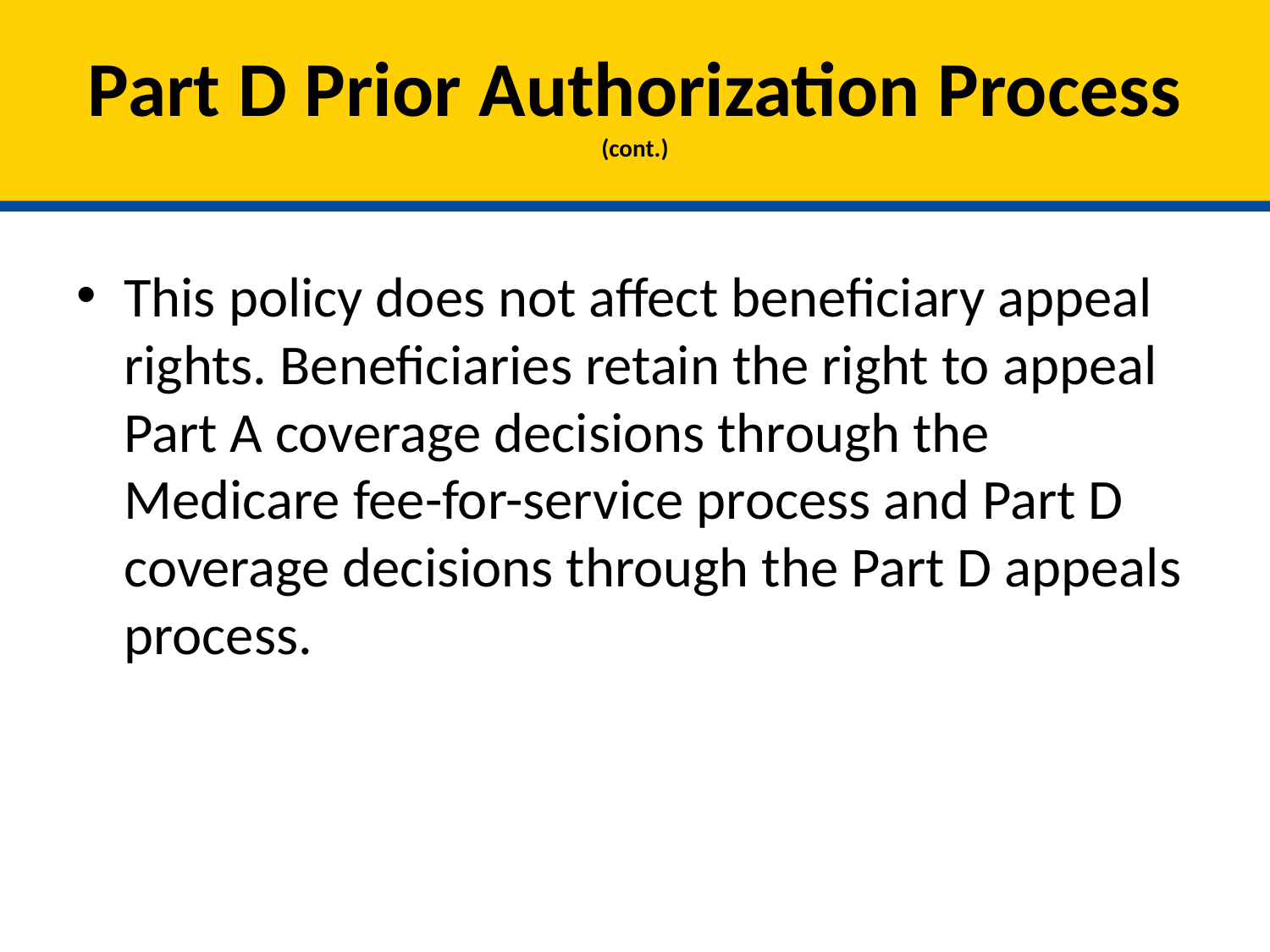

# Part D Prior Authorization Process (cont.)
This policy does not affect beneficiary appeal rights. Beneficiaries retain the right to appeal Part A coverage decisions through the Medicare fee-for-service process and Part D coverage decisions through the Part D appeals process.